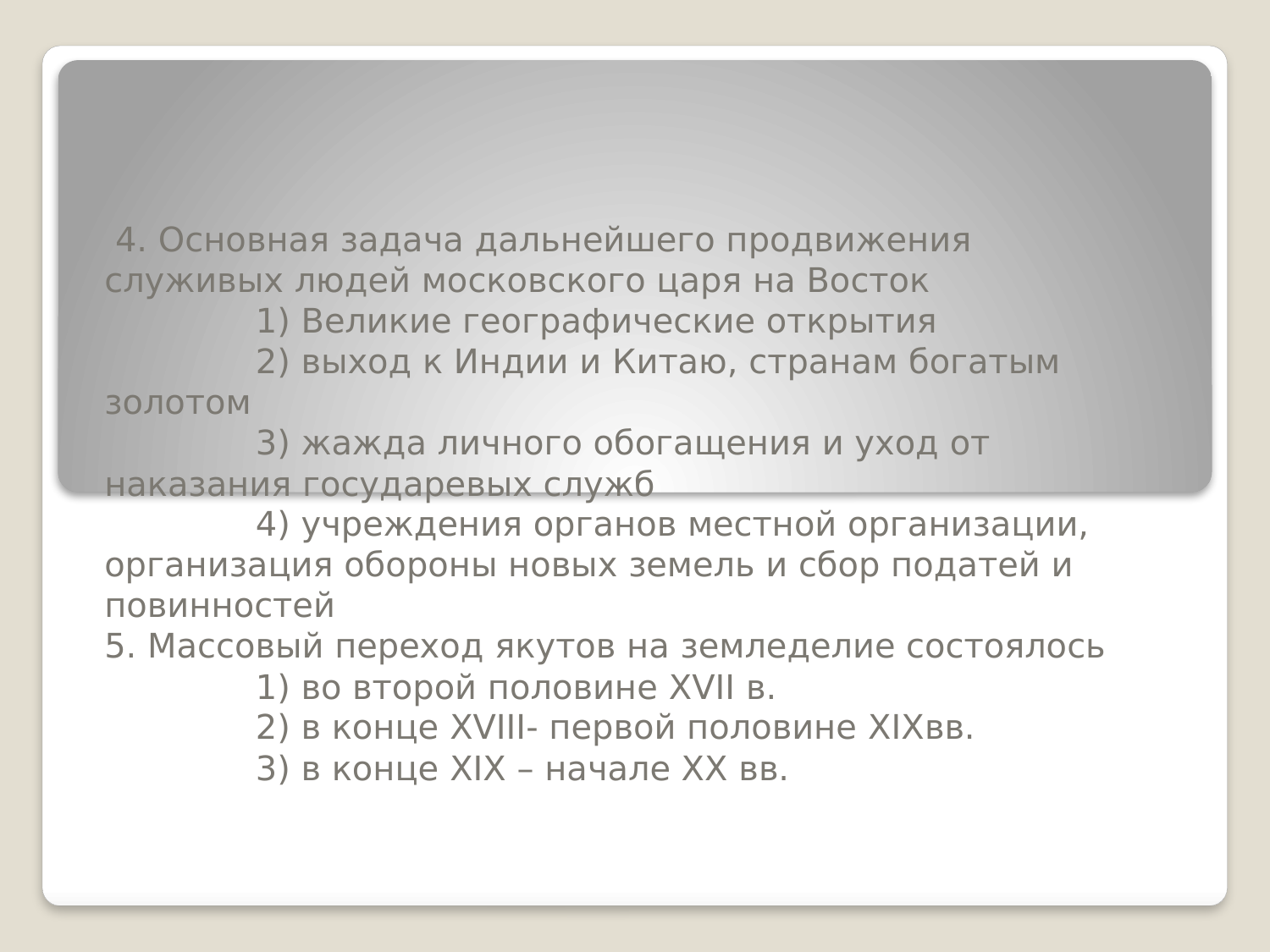

4. Основная задача дальнейшего продвижения служивых людей московского царя на Восток
              1) Великие географические открытия
              2) выход к Индии и Китаю, странам богатым         золотом
              3) жажда личного обогащения и уход от наказания государевых служб
              4) учреждения органов местной организации, организация обороны новых земель и сбор податей и повинностей
5. Массовый переход якутов на земледелие состоялось
              1) во второй половине XVII в.
              2) в конце XVIII- первой половине XIXвв.
              3) в конце XIX – начале ХХ вв.